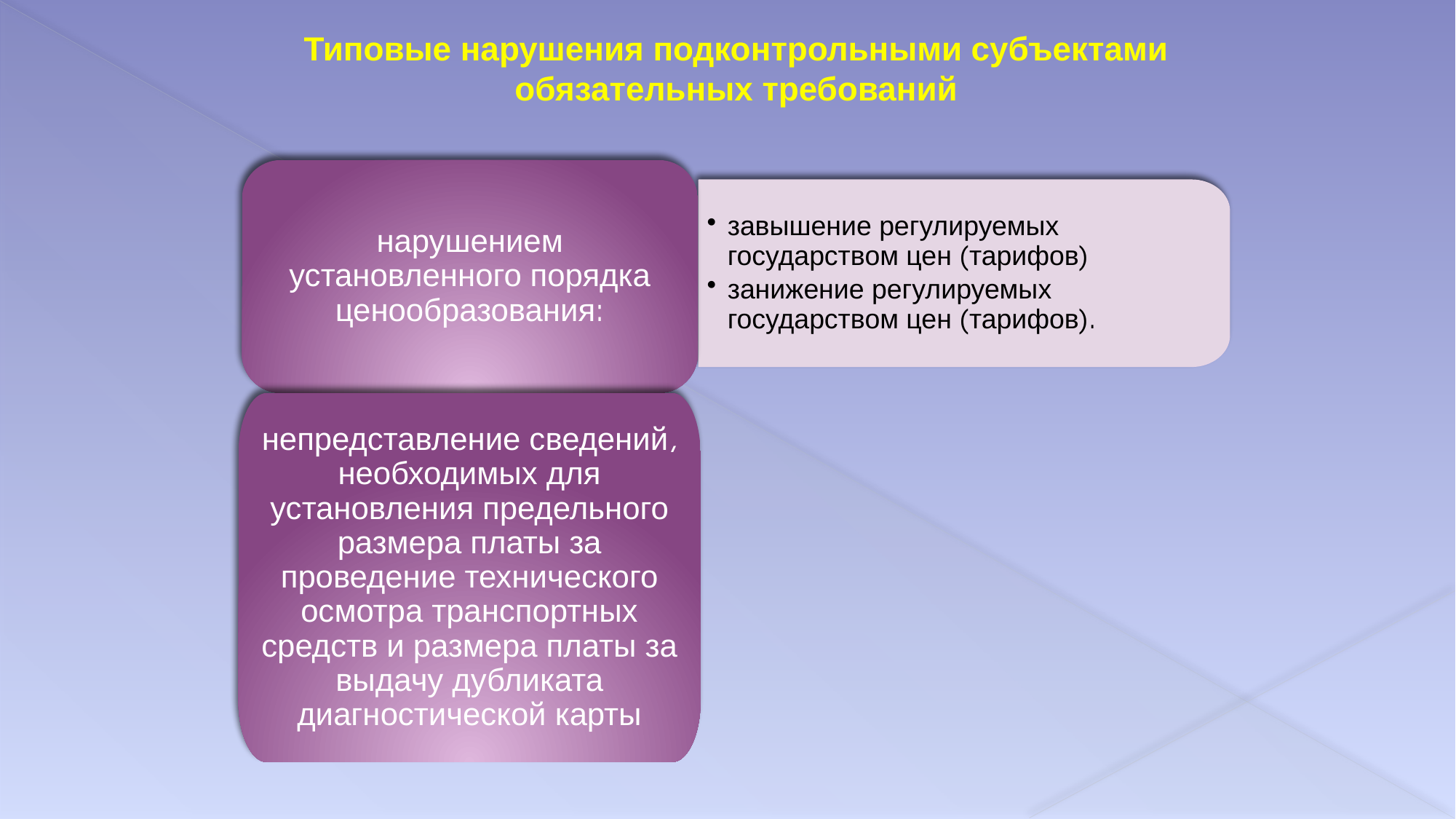

Типовые нарушения подконтрольными субъектами обязательных требований

нарушением установленного порядка ценообразования:
завышение регулируемых государством цен (тарифов)
занижение регулируемых государством цен (тарифов).
непредставление сведений, необходимых для установления предельного размера платы за проведение технического осмотра транспортных средств и размера платы за выдачу дубликата диагностической карты